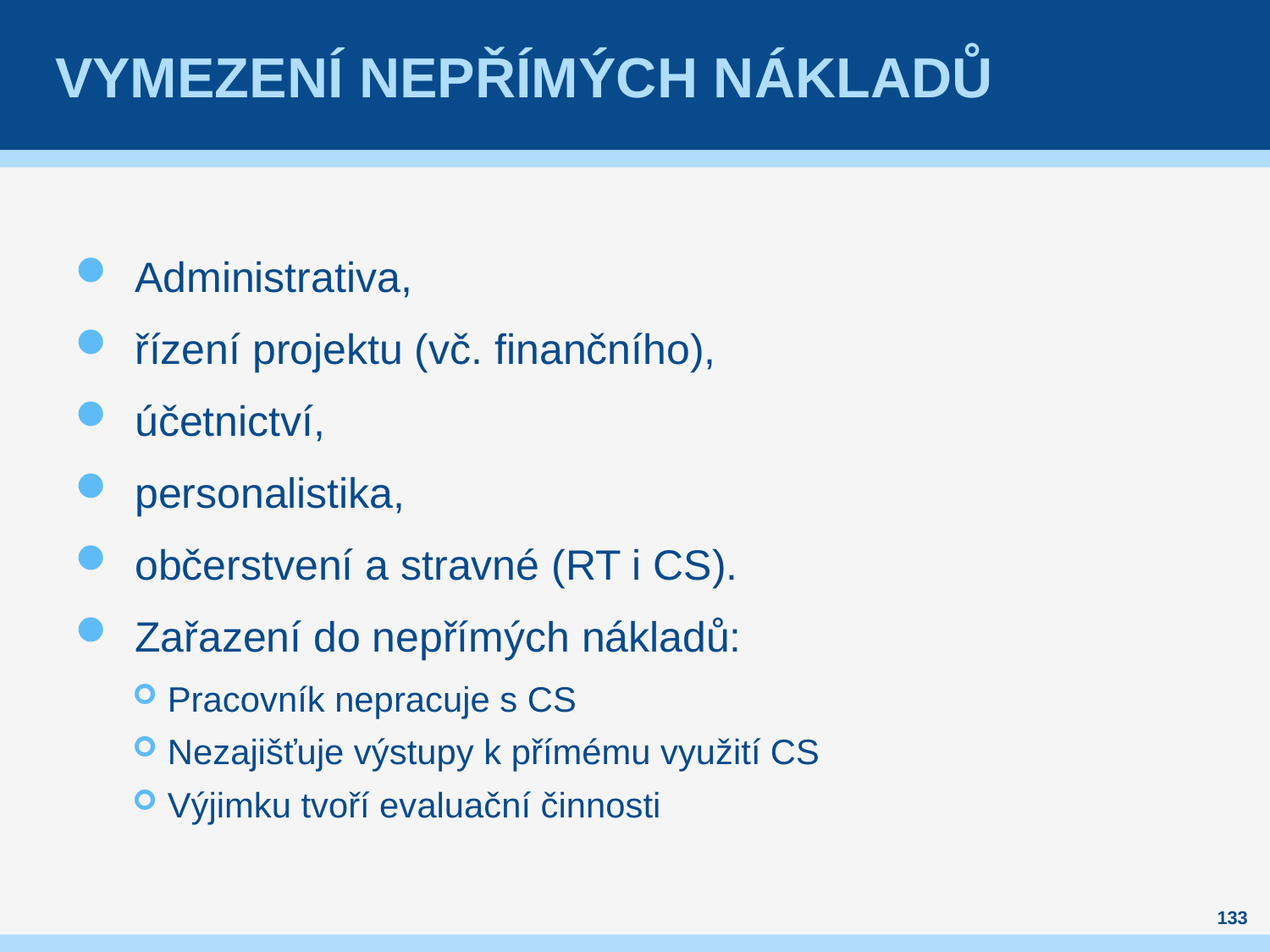

# Vymezení nepřímých nákladů
Administrativa,
řízení projektu (vč. finančního),
účetnictví,
personalistika,
občerstvení a stravné (RT i CS).
Zařazení do nepřímých nákladů:
Pracovník nepracuje s CS
Nezajišťuje výstupy k přímému využití CS
Výjimku tvoří evaluační činnosti
133